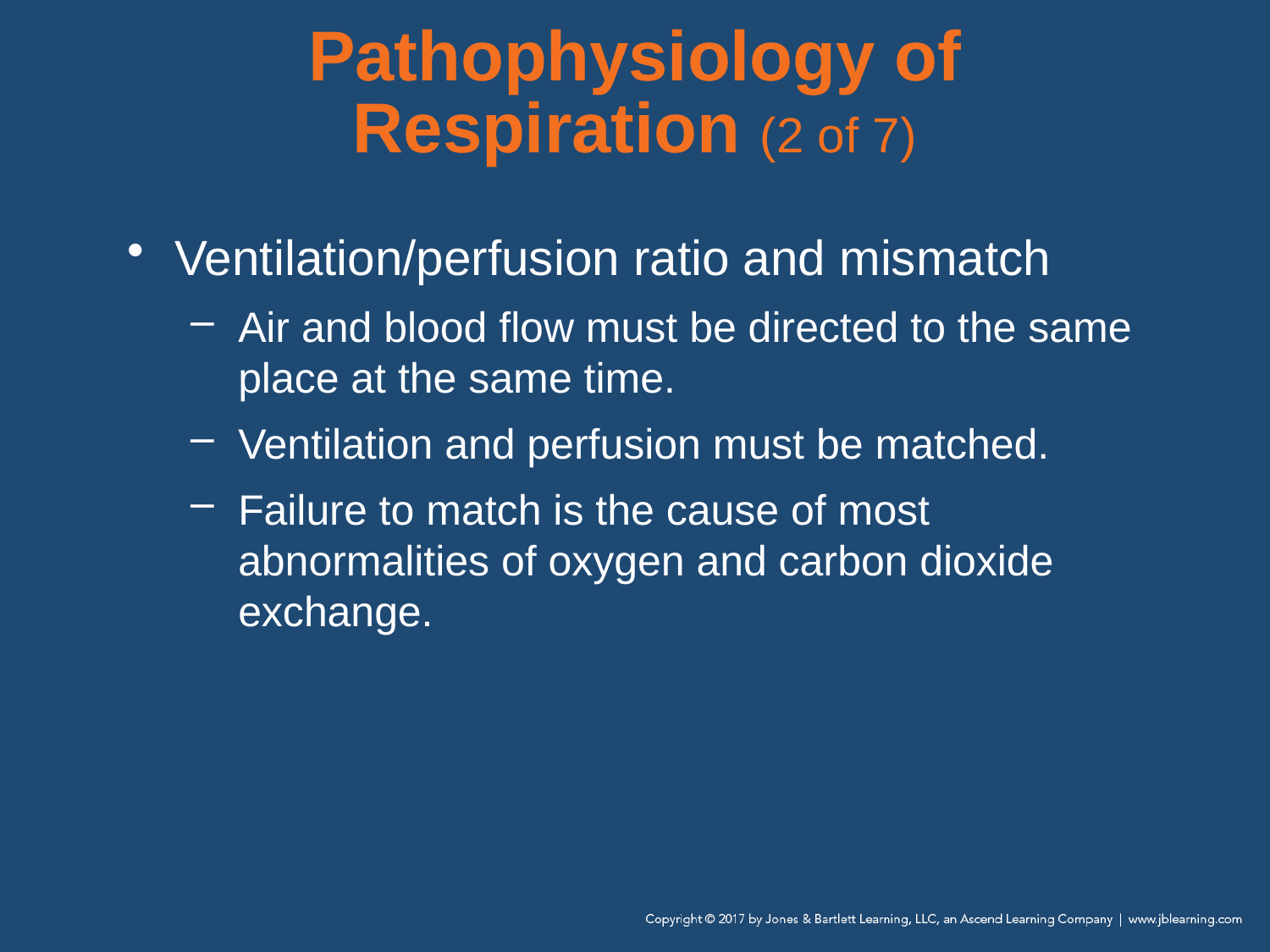

# Pathophysiology of Respiration (2 of 7)
Ventilation/perfusion ratio and mismatch
Air and blood flow must be directed to the same place at the same time.
Ventilation and perfusion must be matched.
Failure to match is the cause of most abnormalities of oxygen and carbon dioxide exchange.